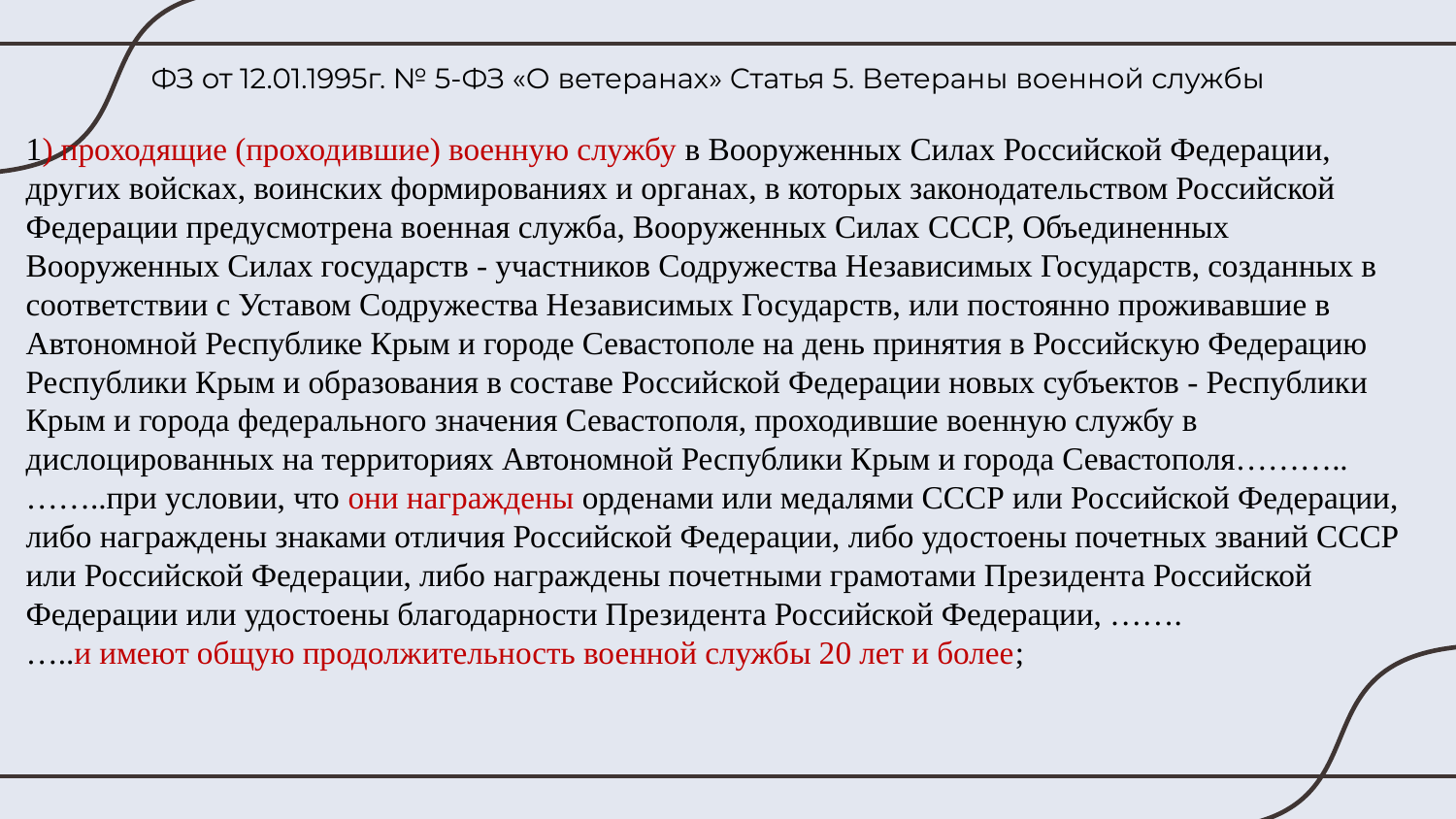

ФЗ от 12.01.1995г. № 5-ФЗ «О ветеранах» Статья 5. Ветераны военной службы
# 1) проходящие (проходившие) военную службу в Вооруженных Силах Российской Федерации, других войсках, воинских формированиях и органах, в которых законодательством Российской Федерации предусмотрена военная служба, Вооруженных Силах СССР, Объединенных Вооруженных Силах государств - участников Содружества Независимых Государств, созданных в соответствии с Уставом Содружества Независимых Государств, или постоянно проживавшие в Автономной Республике Крым и городе Севастополе на день принятия в Российскую Федерацию Республики Крым и образования в составе Российской Федерации новых субъектов - Республики Крым и города федерального значения Севастополя, проходившие военную службу в дислоцированных на территориях Автономной Республики Крым и города Севастополя……….. ……..при условии, что они награждены орденами или медалями СССР или Российской Федерации, либо награждены знаками отличия Российской Федерации, либо удостоены почетных званий СССР или Российской Федерации, либо награждены почетными грамотами Президента Российской Федерации или удостоены благодарности Президента Российской Федерации, ……. …..и имеют общую продолжительность военной службы 20 лет и более;